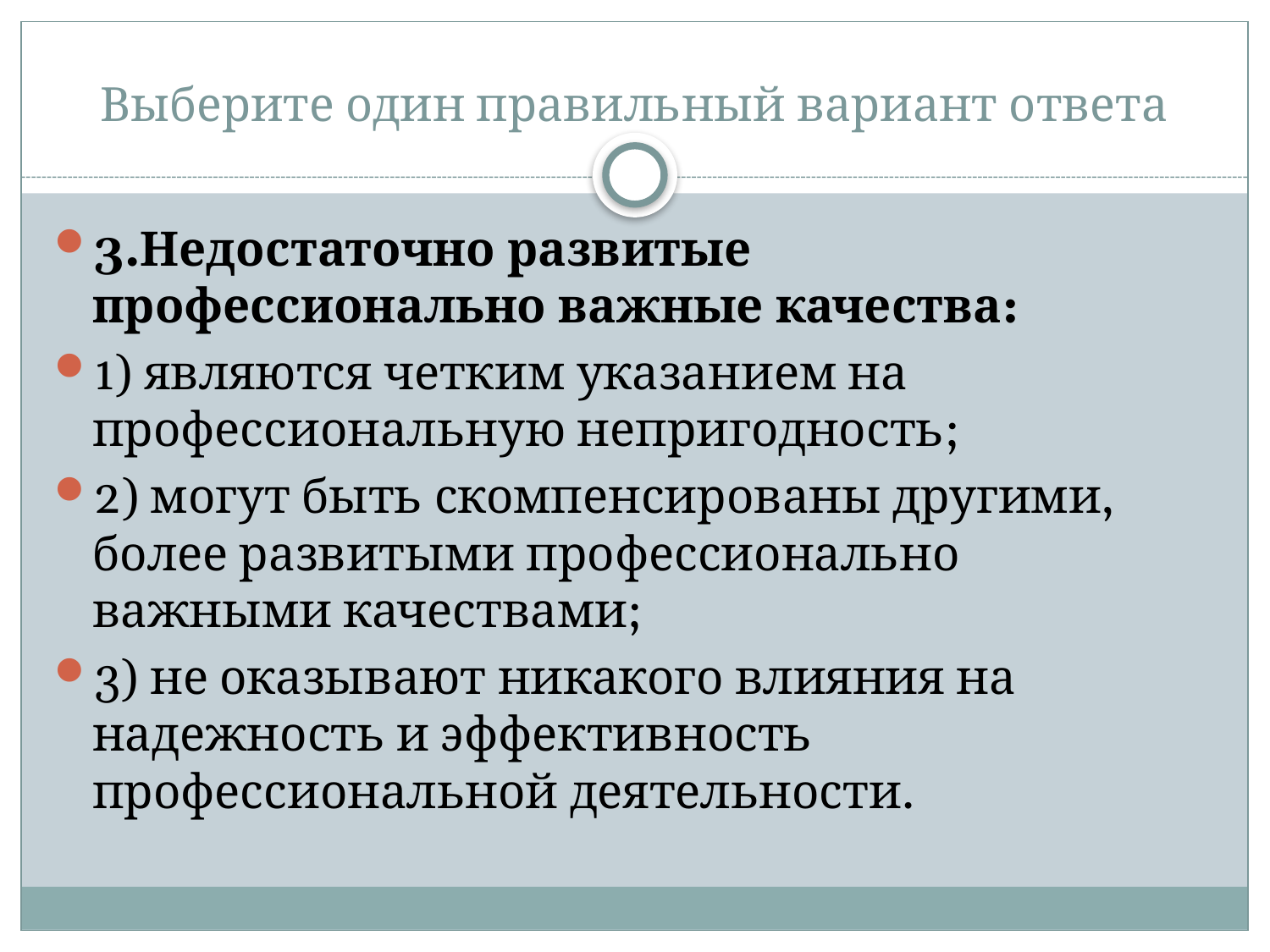

# Выберите один правильный вариант ответа
3.Недостаточно развитые профессионально важные качества:
1) являются четким указанием на профессиональную непригодность;
2) могут быть скомпенсированы другими, более развитыми профессионально важными качествами;
3) не оказывают никакого влияния на надежность и эффективность профессиональной деятельности.